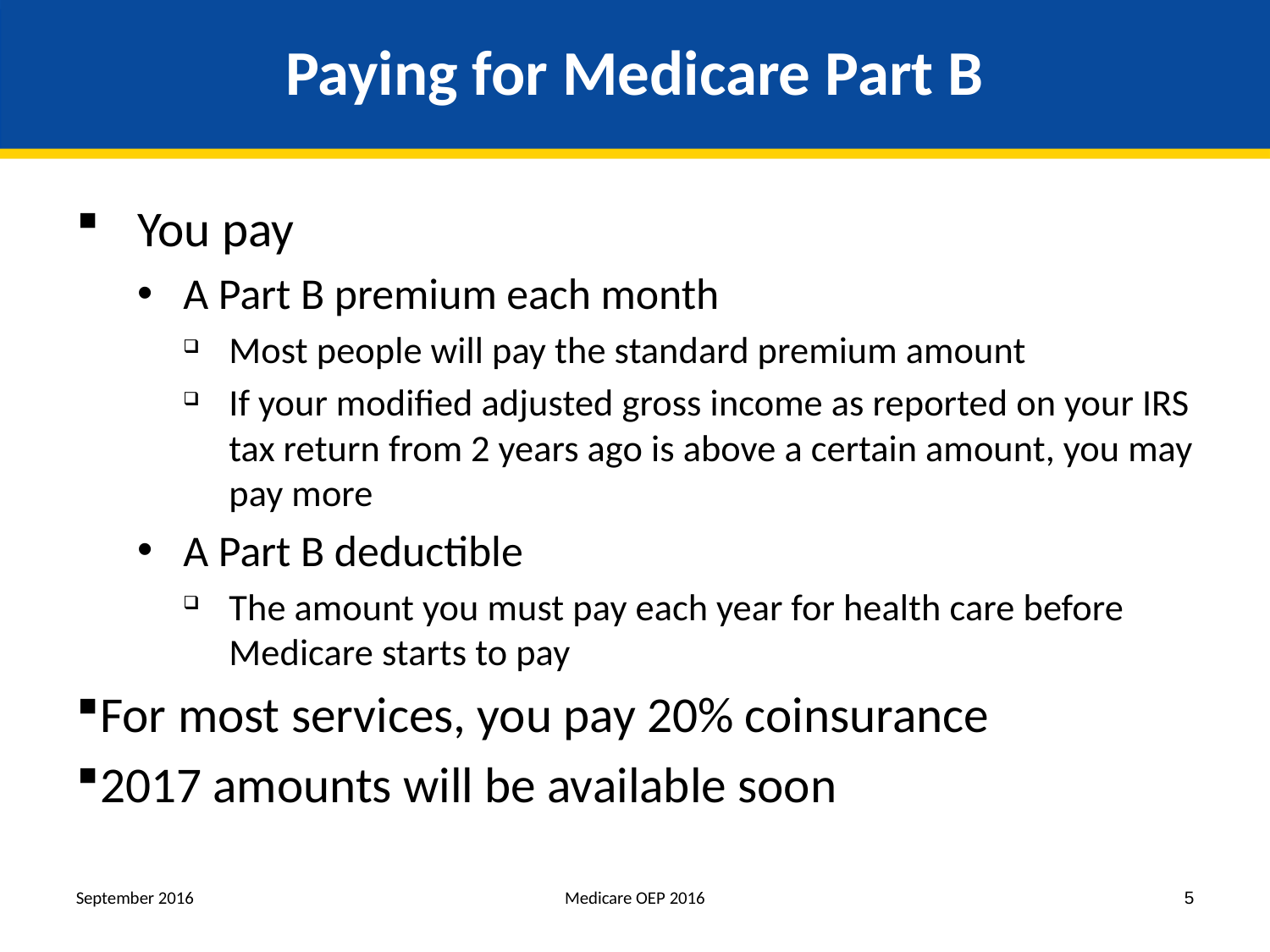

# Paying for Medicare Part B
You pay
A Part B premium each month
Most people will pay the standard premium amount
If your modified adjusted gross income as reported on your IRS tax return from 2 years ago is above a certain amount, you may pay more
A Part B deductible
The amount you must pay each year for health care before Medicare starts to pay
For most services, you pay 20% coinsurance
2017 amounts will be available soon
September 2016
Medicare OEP 2016
5